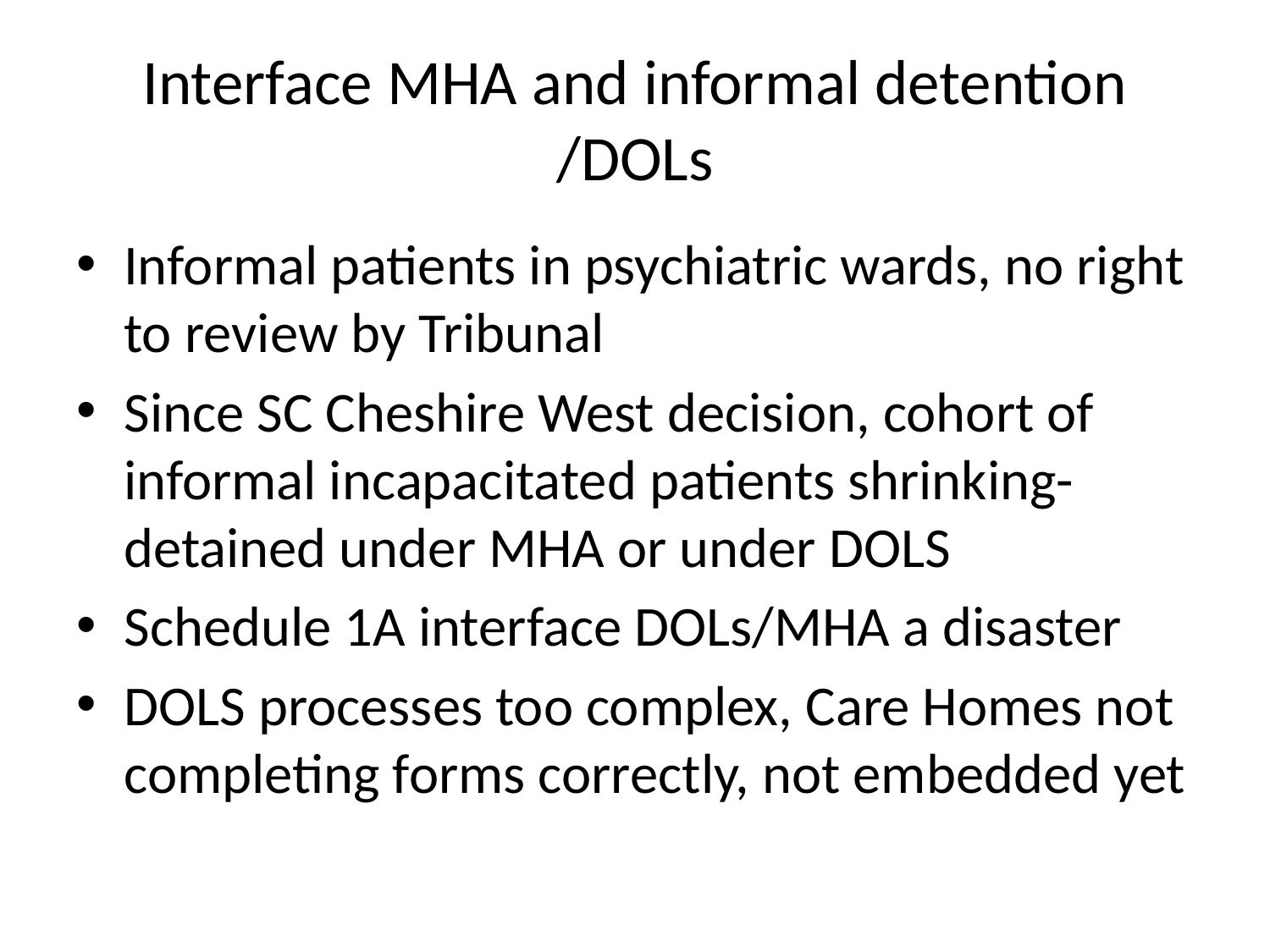

# Interface MHA and informal detention /DOLs
Informal patients in psychiatric wards, no right to review by Tribunal
Since SC Cheshire West decision, cohort of informal incapacitated patients shrinking- detained under MHA or under DOLS
Schedule 1A interface DOLs/MHA a disaster
DOLS processes too complex, Care Homes not completing forms correctly, not embedded yet